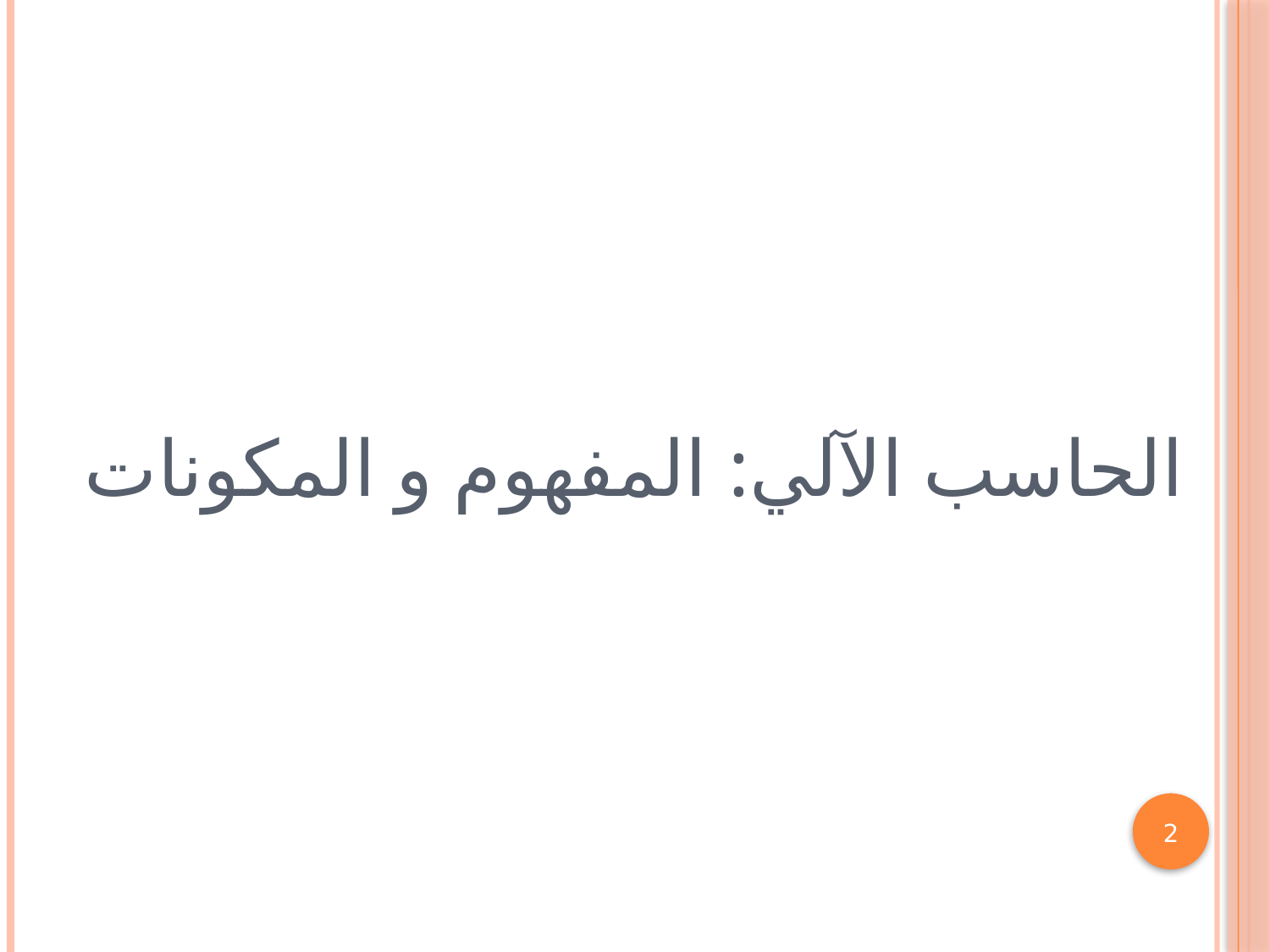

# الحاسب الآلي: المفهوم و المكونات
2